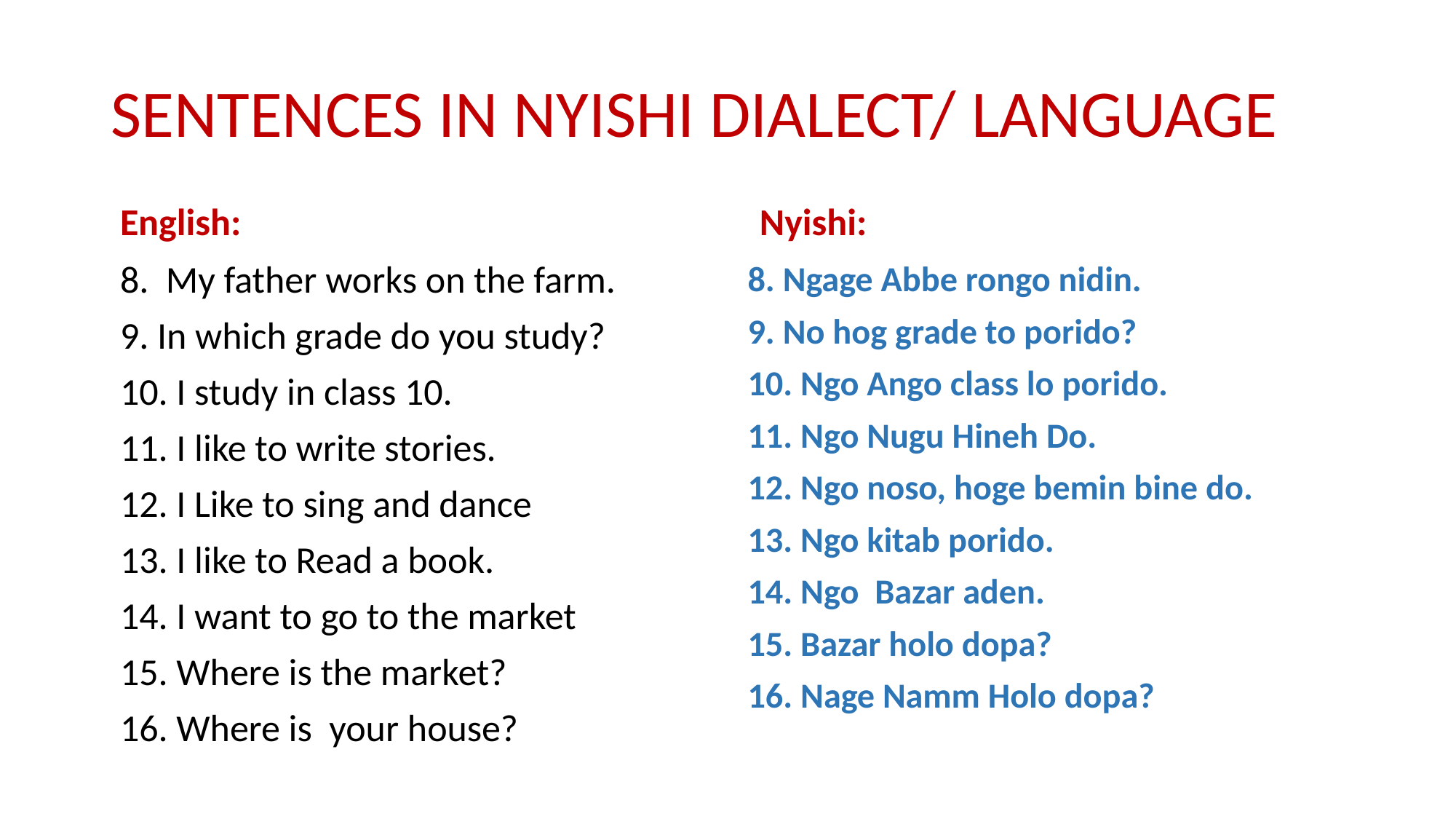

# SENTENCES IN NYISHI DIALECT/ LANGUAGE
English:				           Nyishi:
8.  My father works on the farm.
9. In which grade do you study?
10. I study in class 10.
11. I like to write stories.
12. I Like to sing and dance
13. I like to Read a book.
14. I want to go to the market
15. Where is the market?
16. Where is  your house?

8. Ngage Abbe rongo nidin.
9. No hog grade to porido?
10. Ngo Ango class lo porido.
11. Ngo Nugu Hineh Do.
12. Ngo noso, hoge bemin bine do.
13. Ngo kitab porido.
14. Ngo  Bazar aden.
15. Bazar holo dopa?
16. Nage Namm Holo dopa?